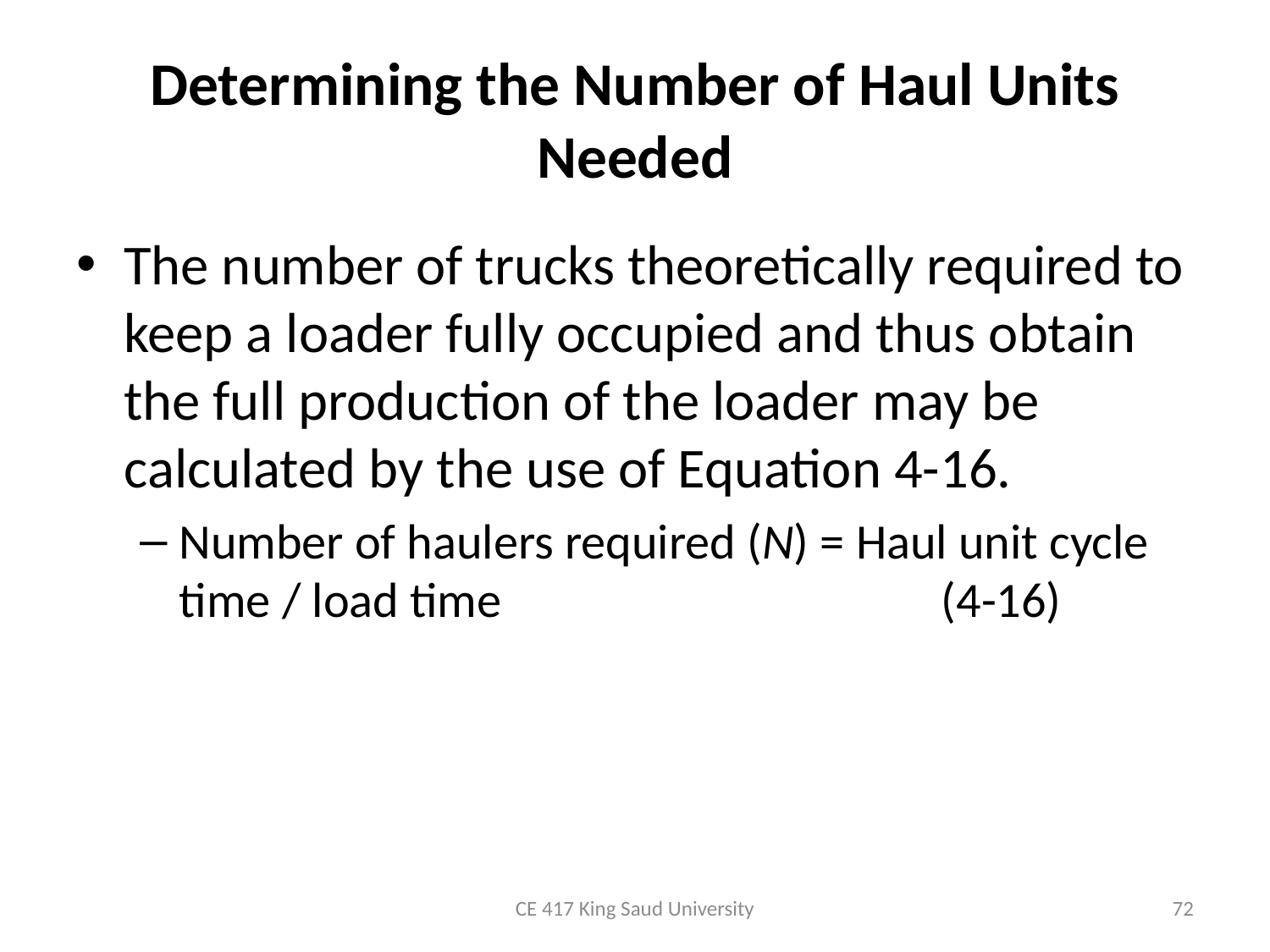

# Determining the Number of Haul Units Needed
The number of trucks theoretically required to keep a loader fully occupied and thus obtain the full production of the loader may be calculated by the use of Equation 4-16.
Number of haulers required (N) = Haul unit cycle time / load time 				(4-16)
CE 417 King Saud University
72